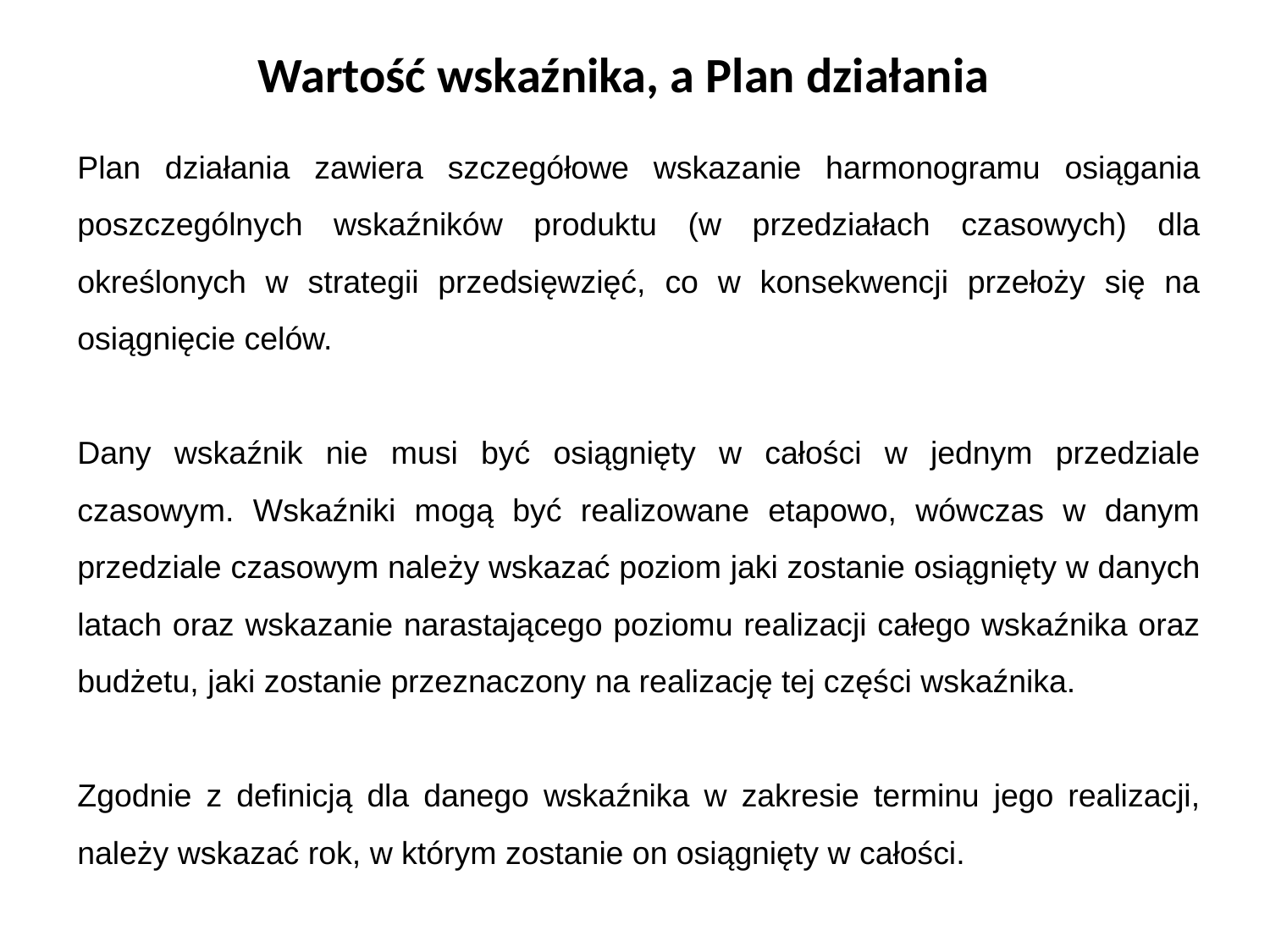

Wartość wskaźnika, a Plan działania
Plan działania zawiera szczegółowe wskazanie harmonogramu osiągania poszczególnych wskaźników produktu (w przedziałach czasowych) dla określonych w strategii przedsięwzięć, co w konsekwencji przełoży się na osiągnięcie celów.

Dany wskaźnik nie musi być osiągnięty w całości w jednym przedziale czasowym. Wskaźniki mogą być realizowane etapowo, wówczas w danym przedziale czasowym należy wskazać poziom jaki zostanie osiągnięty w danych latach oraz wskazanie narastającego poziomu realizacji całego wskaźnika oraz budżetu, jaki zostanie przeznaczony na realizację tej części wskaźnika.

Zgodnie z definicją dla danego wskaźnika w zakresie terminu jego realizacji, należy wskazać rok, w którym zostanie on osiągnięty w całości.